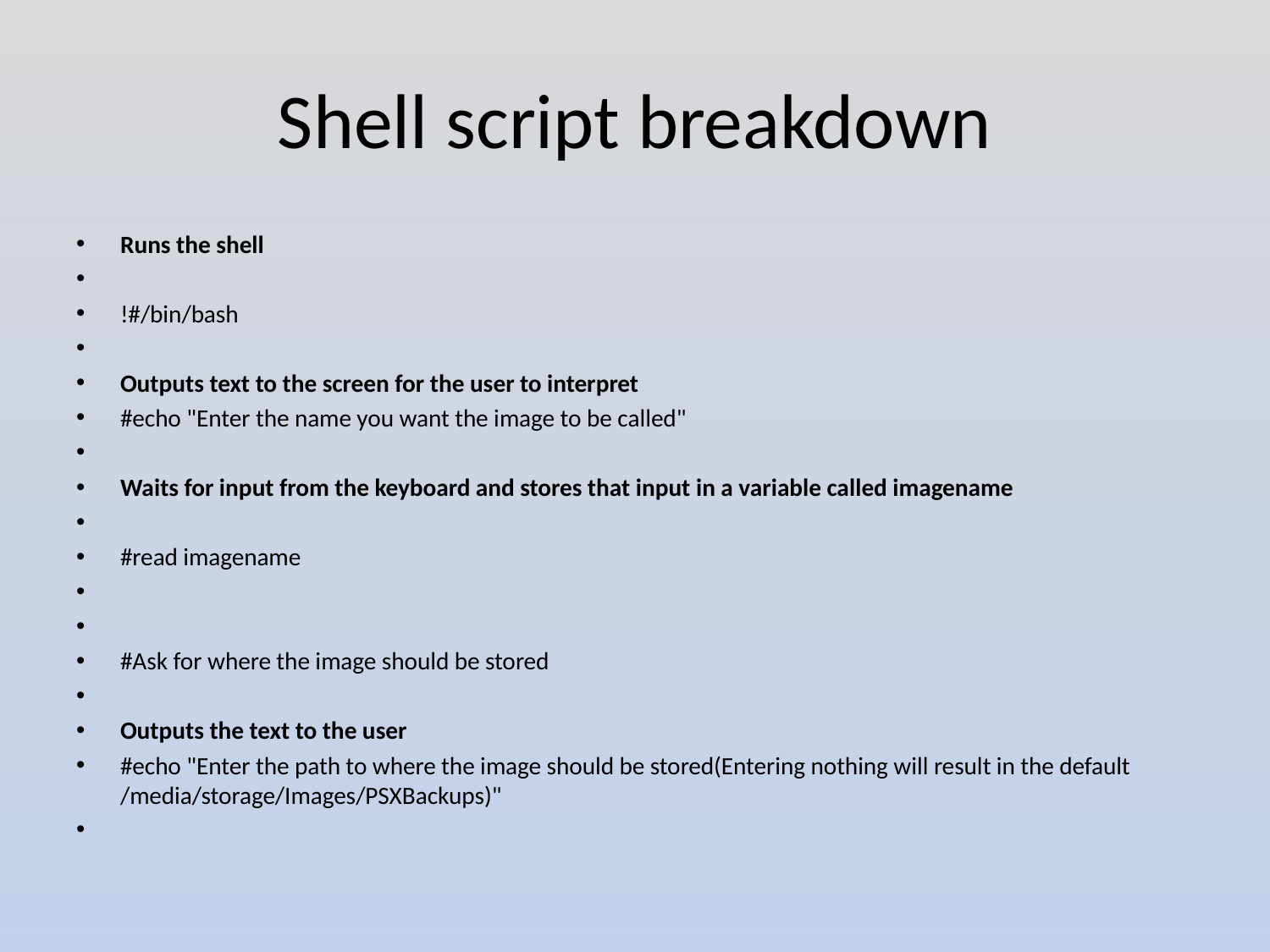

# Shell script breakdown
Runs the shell

!#/bin/bash

Outputs text to the screen for the user to interpret
#echo "Enter the name you want the image to be called"

Waits for input from the keyboard and stores that input in a variable called imagename

#read imagename

#Ask for where the image should be stored

Outputs the text to the user
#echo "Enter the path to where the image should be stored(Entering nothing will result in the default /media/storage/Images/PSXBackups)"